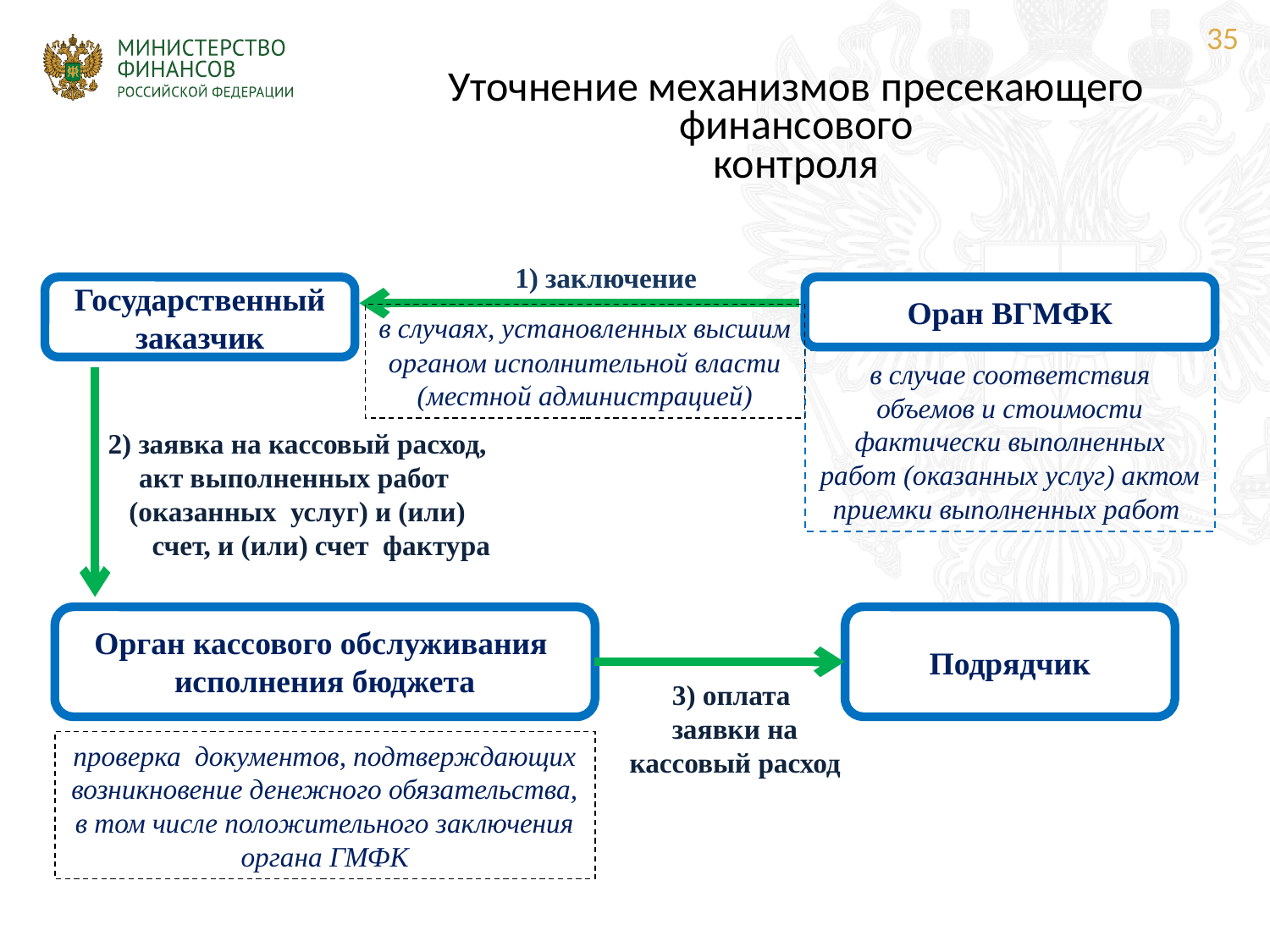

35
Уточнение механизмов пресекающего финансового
контроля
1) заключение
Государственный заказчик
Оран ВГМФК
в случае соответствия объемов и стоимости фактически выполненных работ (оказанных услуг) актом приемки выполненных работ
2) заявка на кассовый расход,
акт выполненных работ
(оказанных  услуг) и (или) счет, и (или) счет  фактура
Ор
Подрядчик

3) оплата
заявки на кассовый расход

проверка  документов, подтверждающих возникновение денежного обязательства,
в том числе положительного заключения
органа ГМФК
в случаях, установленных высшим органом исполнительной власти (местной администрацией)
Орган кассового обслуживания
исполнения бюджета